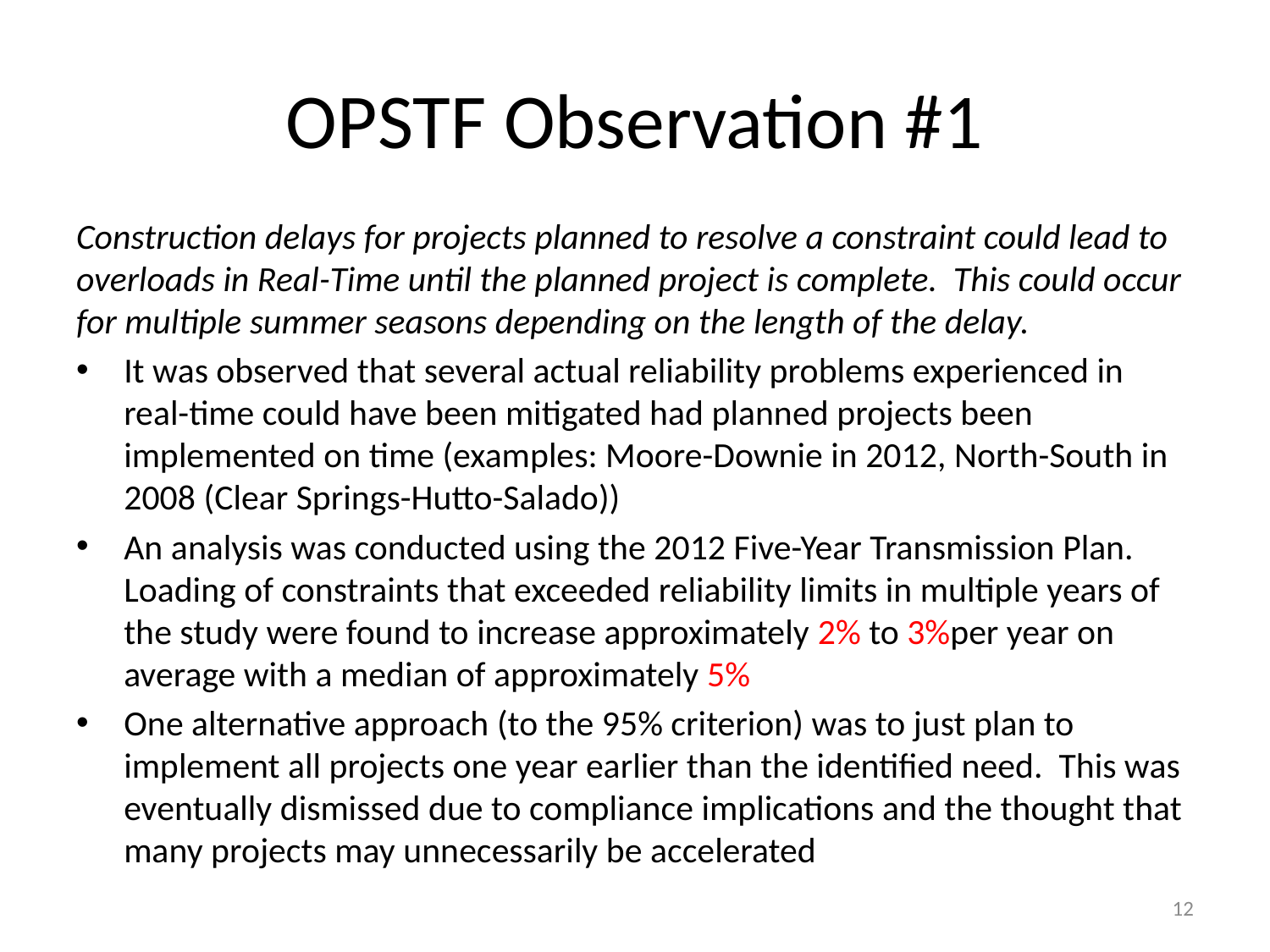

# OPSTF Observation #1
Construction delays for projects planned to resolve a constraint could lead to overloads in Real-Time until the planned project is complete.  This could occur for multiple summer seasons depending on the length of the delay.
It was observed that several actual reliability problems experienced in real-time could have been mitigated had planned projects been implemented on time (examples: Moore-Downie in 2012, North-South in 2008 (Clear Springs-Hutto-Salado))
An analysis was conducted using the 2012 Five-Year Transmission Plan. Loading of constraints that exceeded reliability limits in multiple years of the study were found to increase approximately 2% to 3%per year on average with a median of approximately 5%
One alternative approach (to the 95% criterion) was to just plan to implement all projects one year earlier than the identified need.  This was eventually dismissed due to compliance implications and the thought that many projects may unnecessarily be accelerated

12